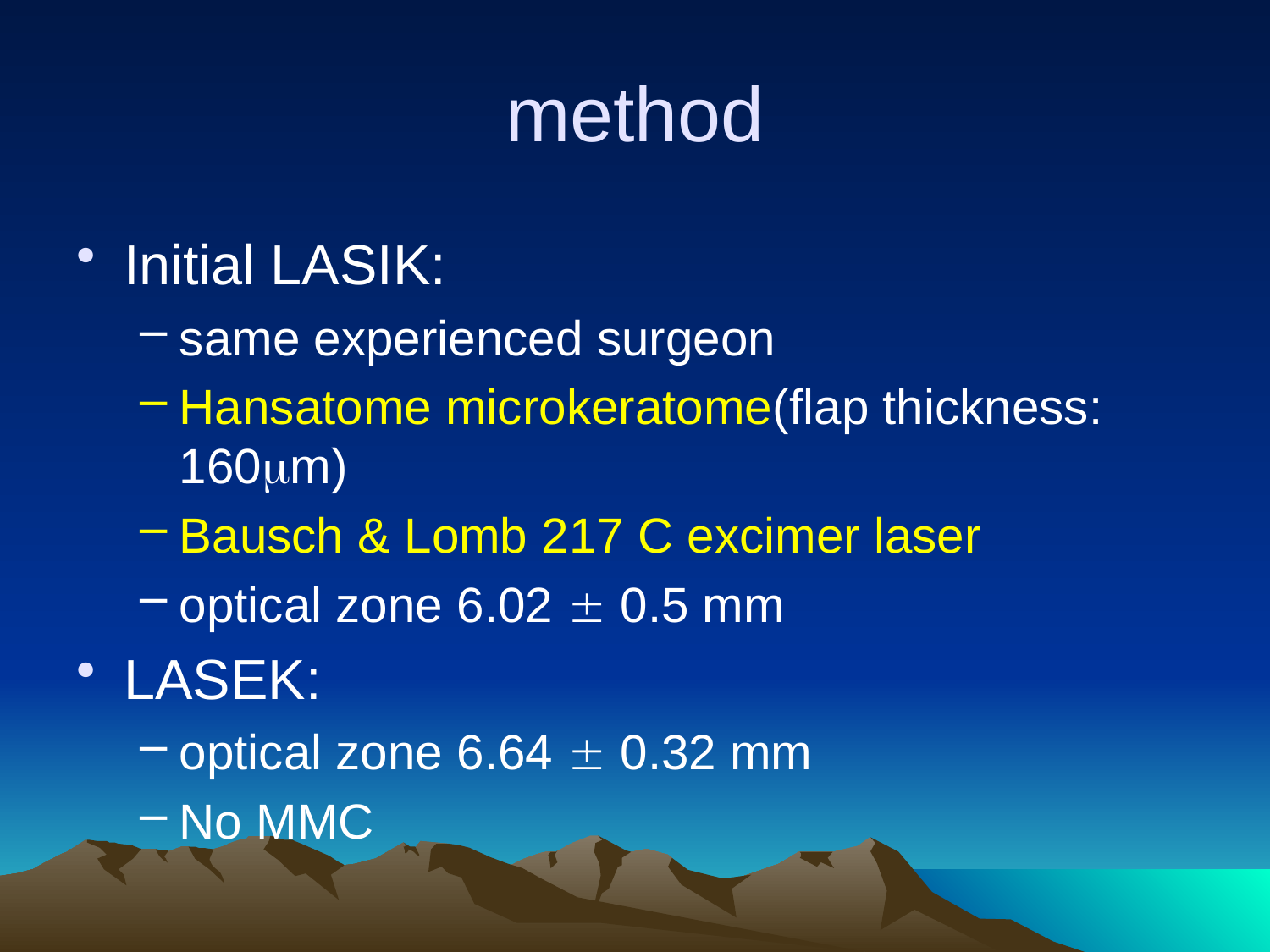

# method
Initial LASIK:
same experienced surgeon
Hansatome microkeratome(flap thickness: 160μm)
Bausch & Lomb 217 C excimer laser
optical zone 6.02 ± 0.5 mm
LASEK:
optical zone 6.64 ± 0.32 mm
No MMC